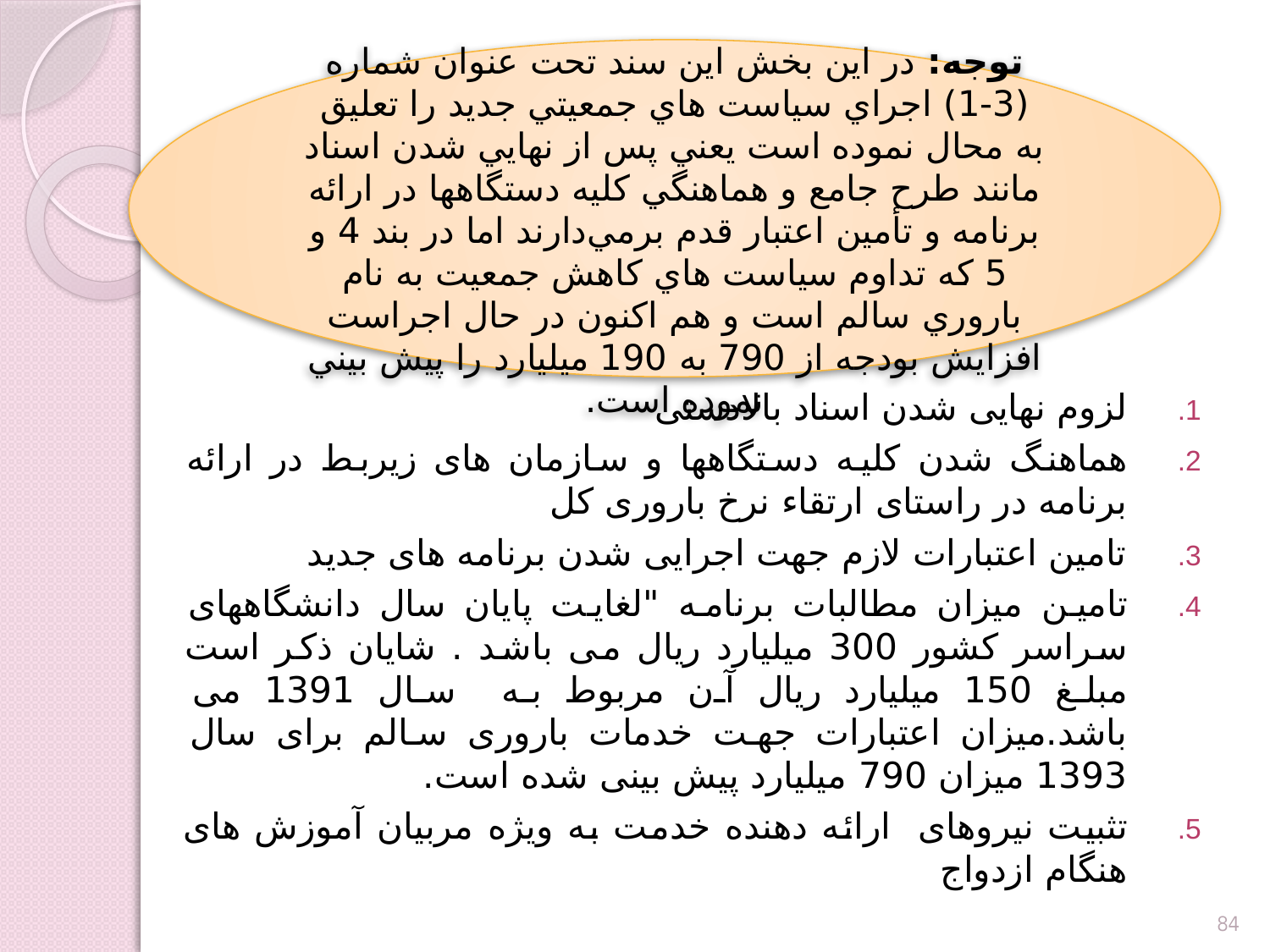

لزوم نهایی شدن اسناد بالادستی
هماهنگ شدن کلیه دستگاهها و سازمان های زیربط در ارائه برنامه در راستای ارتقاء نرخ باروری کل
تامین اعتبارات لازم جهت اجرایی شدن برنامه های جدید
تامین میزان مطالبات برنامه "لغایت پایان سال دانشگاههای سراسر کشور 300 میلیارد ریال می باشد . شایان ذکر است مبلغ 150 میلیارد ریال آن مربوط به  سال 1391 می باشد.میزان اعتبارات جهت خدمات باروری سالم برای سال 1393 میزان 790 میلیارد پیش بینی شده است.
تثبیت نیروهای  ارائه دهنده خدمت به ویژه مربیان آموزش های هنگام ازدواج

توجه: در اين بخش اين سند تحت عنوان شماره (3-1) اجراي سياست هاي جمعيتي جديد را تعليق به محال نموده است يعني پس از نهايي شدن اسناد مانند طرح جامع و هماهنگي كليه دستگاهها در ارائه برنامه و تأمين اعتبار قدم برمي‌دارند اما در بند 4 و 5 كه تداوم سياست هاي كاهش جمعيت به نام باروري سالم است و هم اكنون در حال اجراست افزايش بودجه از 790 به 190 ميليارد را پيش بيني نموده است.

84